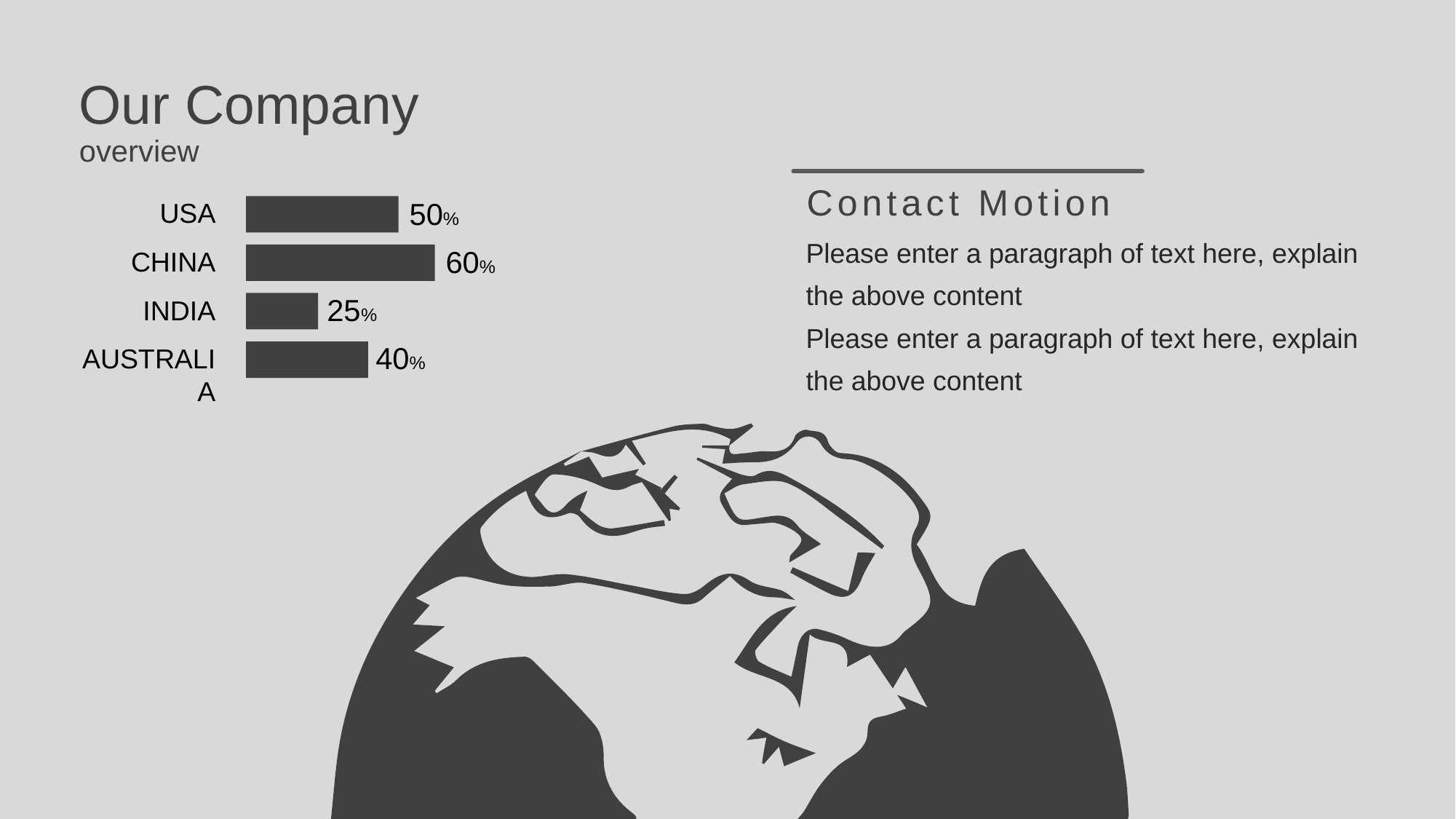

Our Company
overview
Contact Motion
50%
USA

Please enter a paragraph of text here, explain the above content
Please enter a paragraph of text here, explain the above content
60%
CHINA

25%
INDIA

40%
AUSTRALIA